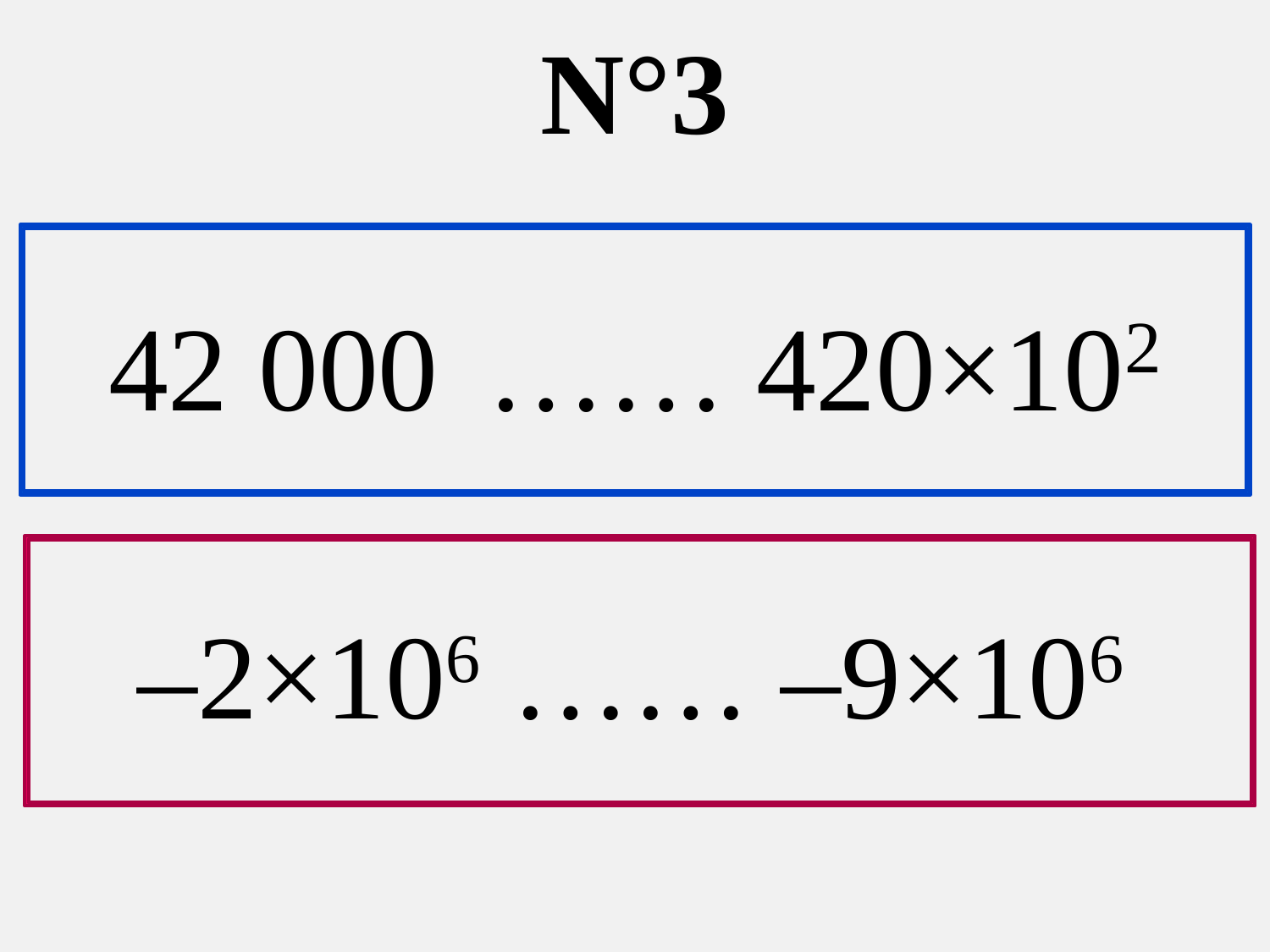

N°3

42 000  …… 420×102
–2×106 …… –9×106